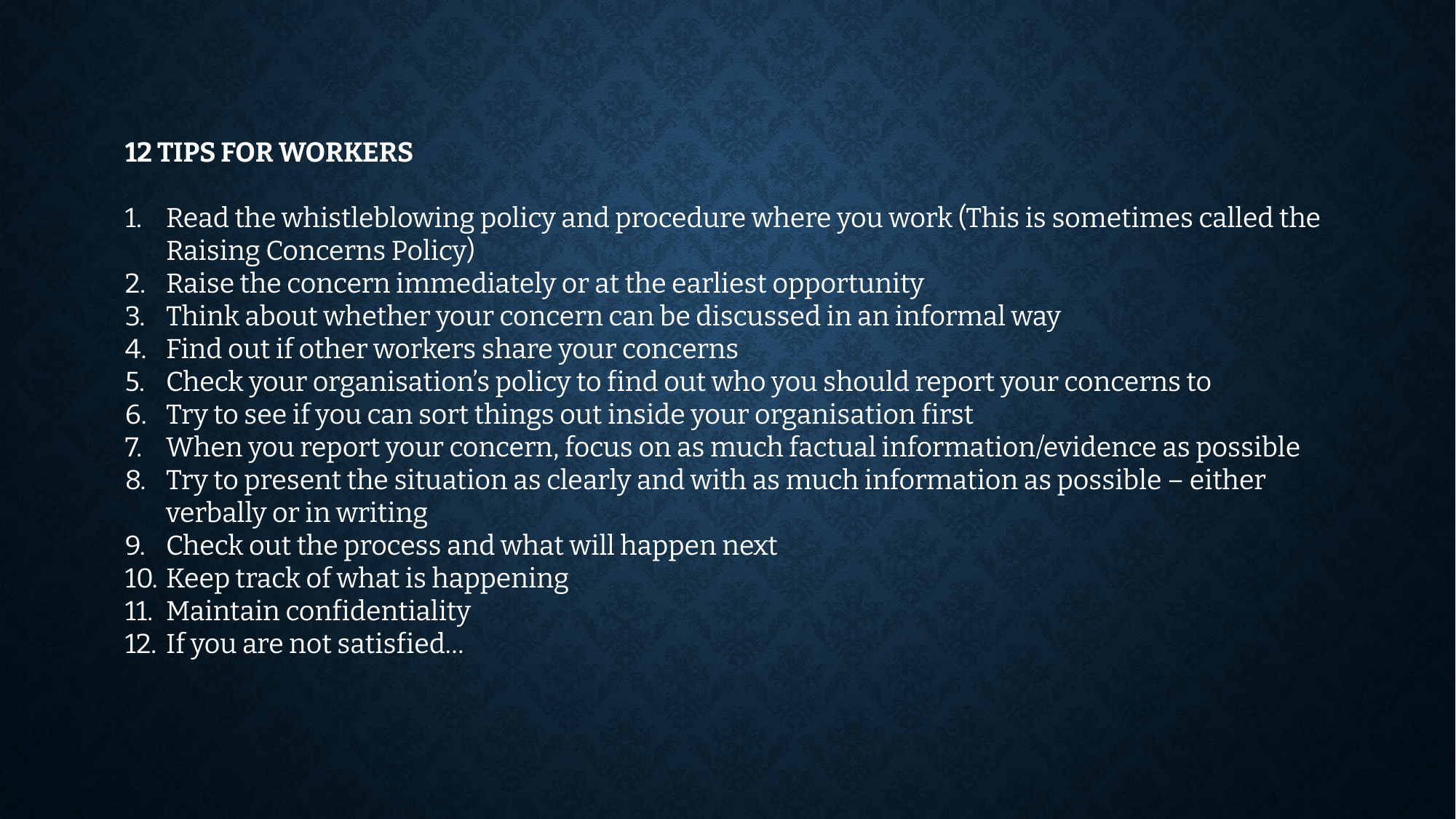

12 TIPS FOR WORKERS

Read the whistleblowing policy and procedure where you work (This is sometimes called the Raising Concerns Policy)
Raise the concern immediately or at the earliest opportunity
Think about whether your concern can be discussed in an informal way
Find out if other workers share your concerns
Check your organisation’s policy to find out who you should report your concerns to
Try to see if you can sort things out inside your organisation first
When you report your concern, focus on as much factual information/evidence as possible
Try to present the situation as clearly and with as much information as possible – either verbally or in writing
Check out the process and what will happen next
Keep track of what is happening
Maintain confidentiality
If you are not satisfied…